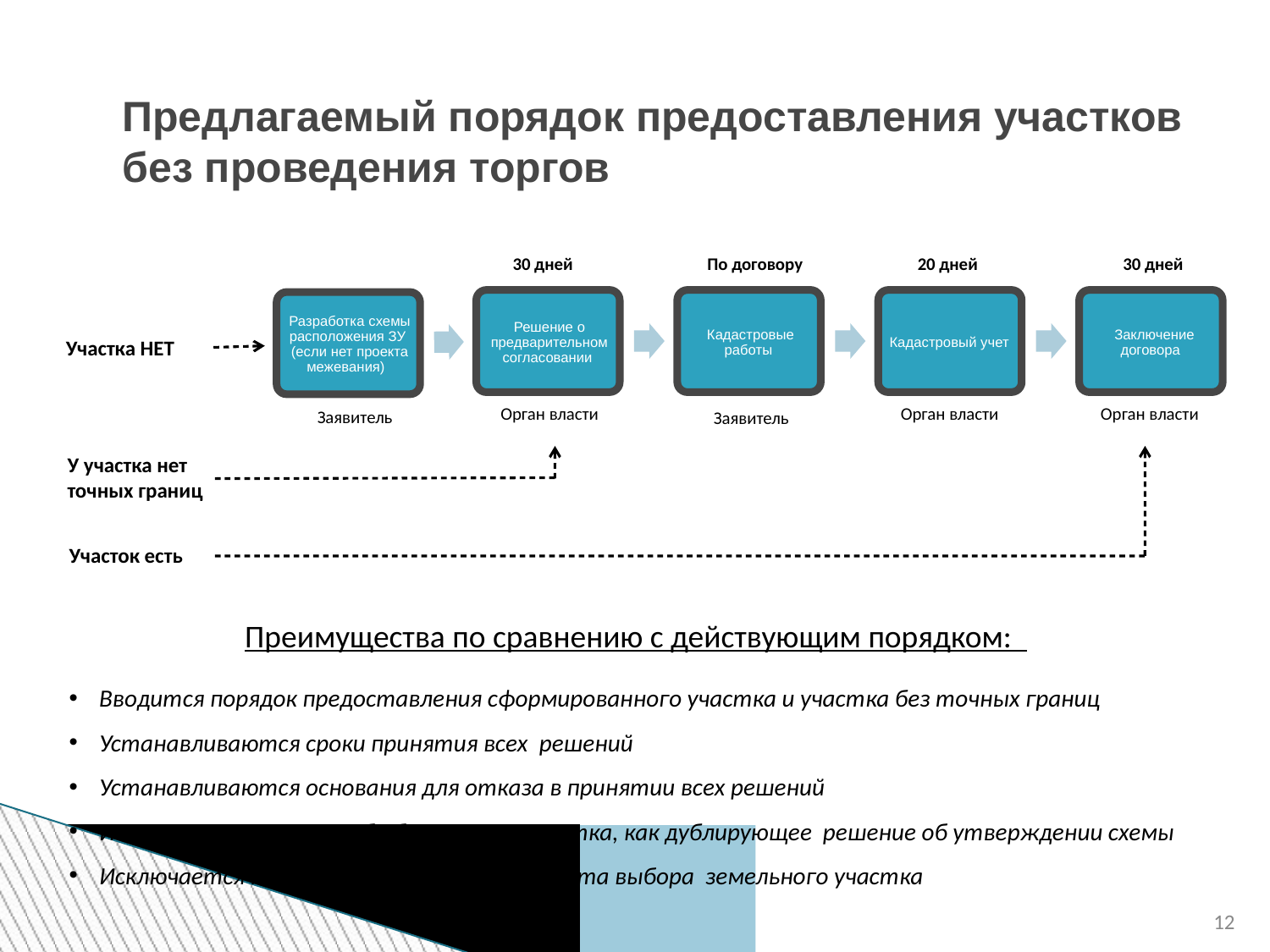

Предлагаемый порядок предоставления участков без проведения торгов
30 дней
По договору
20 дней
30 дней
Решение о предварительном согласовании
Кадастровые работы
Кадастровый учет
 Заключение договора

Разработка схемы расположения ЗУ
(если нет проекта межевания)

Участка НЕТ

Заявитель
Заявитель
Орган власти
Орган власти
Орган власти
У участка нет точных границ

Участок есть

Преимущества по сравнению с действующим порядком:
Вводится порядок предоставления сформированного участка и участка без точных границ
Устанавливаются сроки принятия всех  решений
Устанавливаются основания для отказа в принятии всех решений
Исключается решение об образовании участка, как дублирующее  решение об утверждении схемы
Исключается подготовка и согласование акта выбора  земельного участка

12